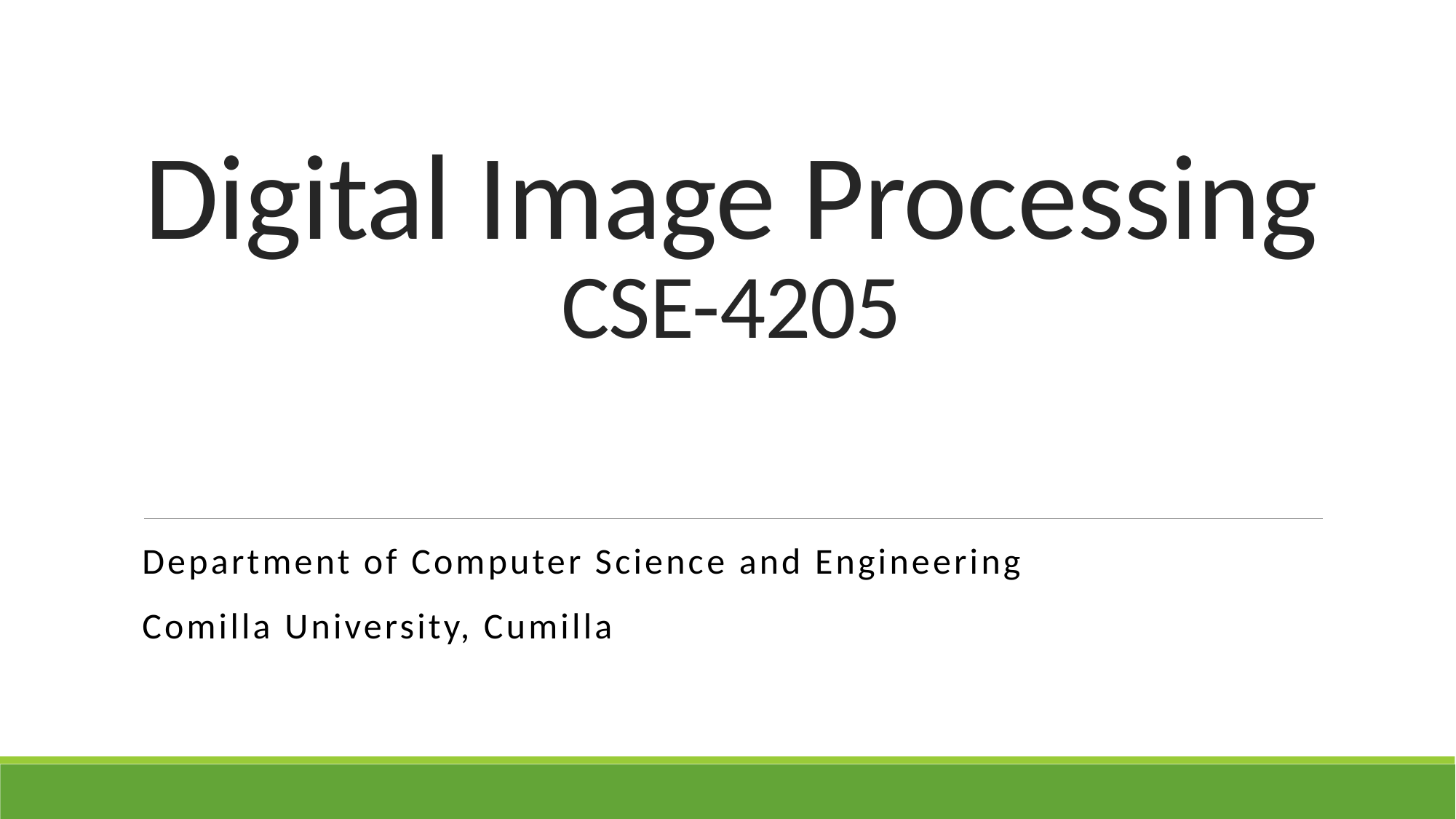

# Digital Image Processing CSE-4205
Department of Computer Science and Engineering
Comilla University, Cumilla